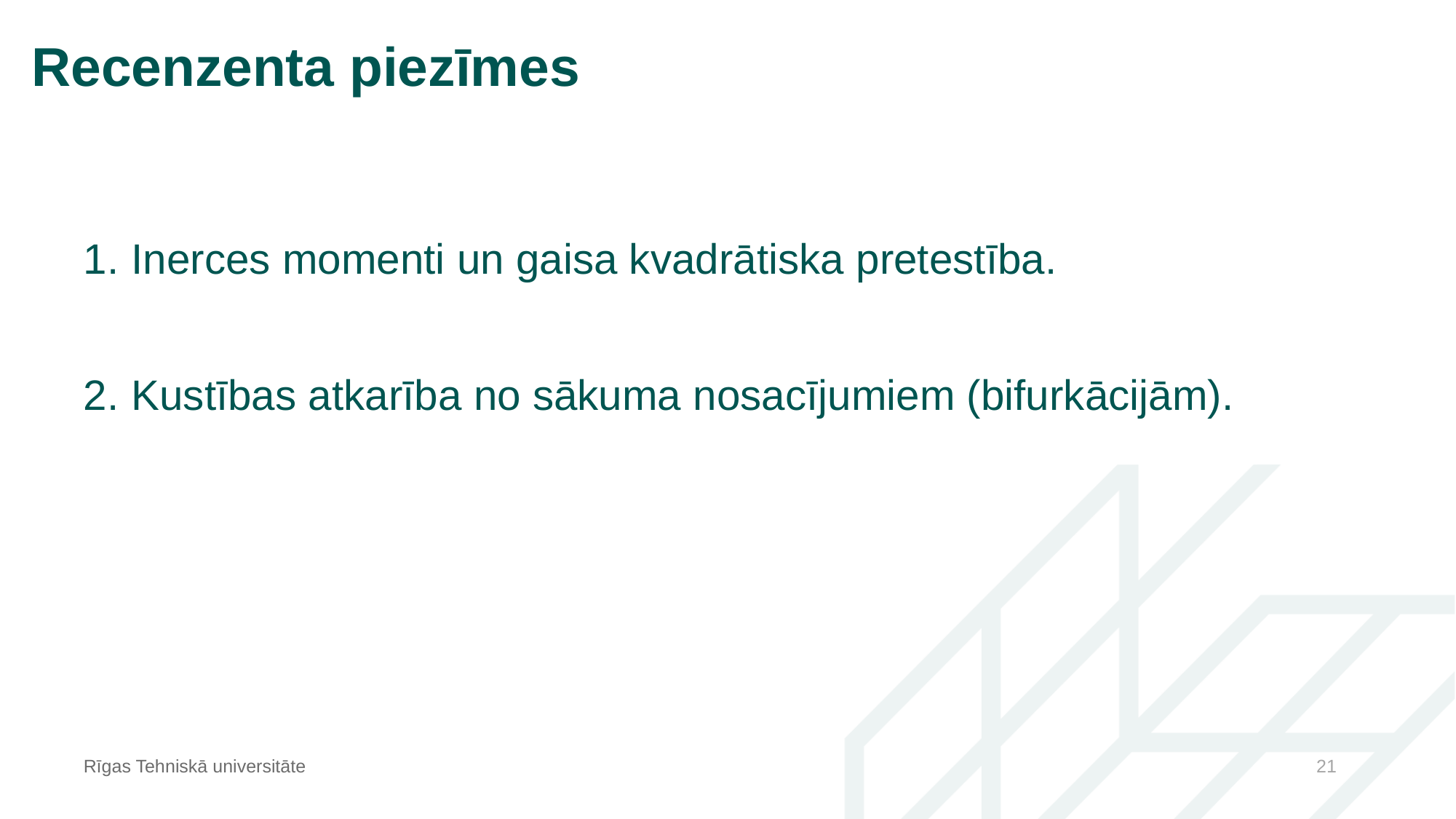

# Recenzenta piezīmes

1. Inerces momenti un gaisa kvadrātiska pretestība.

2. Kustības atkarība no sākuma nosacījumiem (bifurkācijām).

Rīgas Tehniskā universitāte